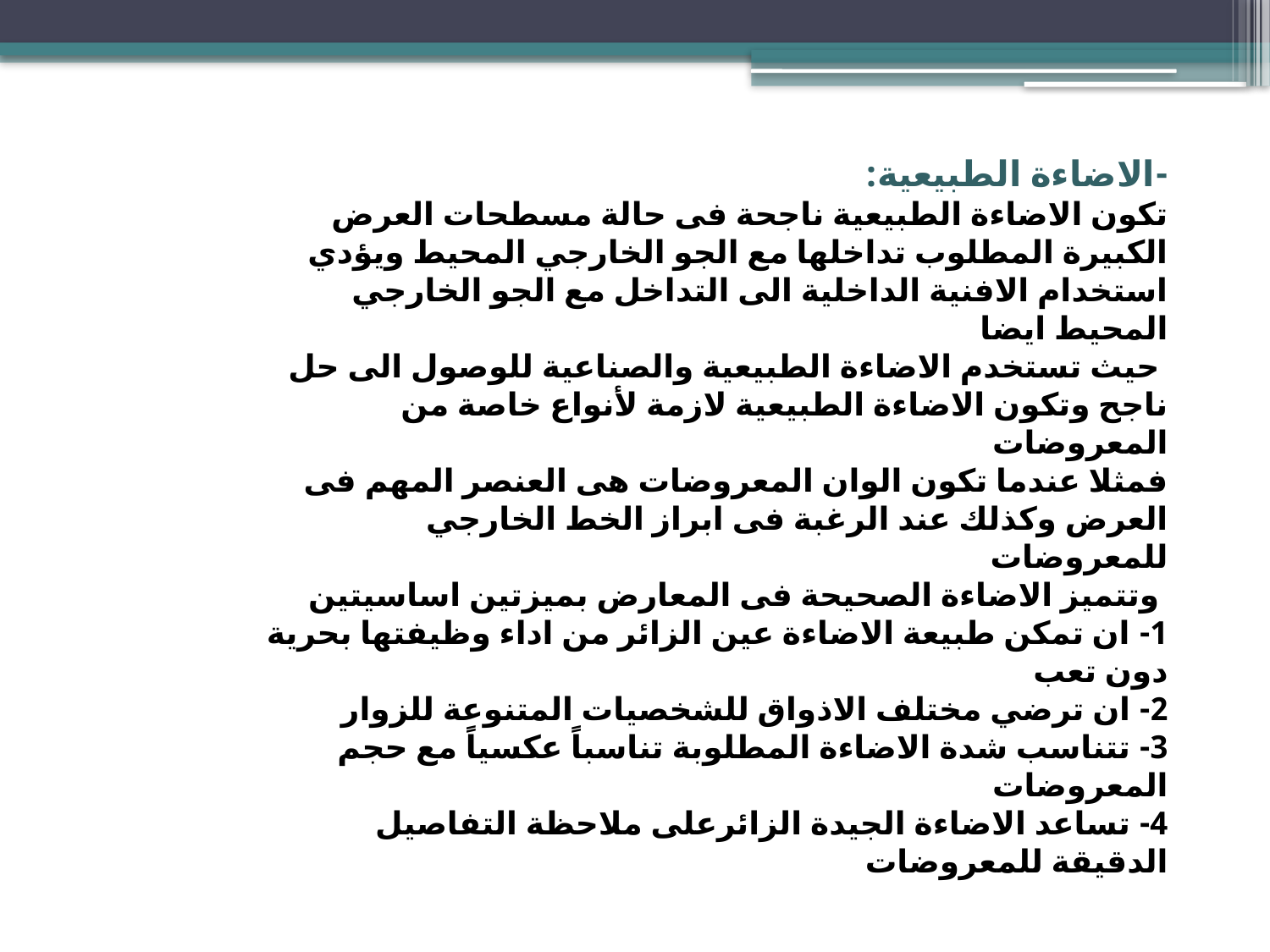

-الاضاءة الطبيعية:
تكون الاضاءة الطبيعية ناجحة فى حالة مسطحات العرض الكبيرة المطلوب تداخلها مع الجو الخارجي المحيط ويؤدي استخدام الافنية الداخلية الى التداخل مع الجو الخارجي المحيط ايضا
 حيث تستخدم الاضاءة الطبيعية والصناعية للوصول الى حل ناجح وتكون الاضاءة الطبيعية لازمة لأنواع خاصة من المعروضات
فمثلا عندما تكون الوان المعروضات هى العنصر المهم فى العرض وكذلك عند الرغبة فى ابراز الخط الخارجي للمعروضات
 وتتميز الاضاءة الصحيحة فى المعارض بميزتين اساسيتين
1- ان تمكن طبيعة الاضاءة عين الزائر من اداء وظيفتها بحرية دون تعب
2- ان ترضي مختلف الاذواق للشخصيات المتنوعة للزوار
3- تتناسب شدة الاضاءة المطلوبة تناسباً عكسياً مع حجم المعروضات
4- تساعد الاضاءة الجيدة الزائرعلى ملاحظة التفاصيل الدقيقة للمعروضات